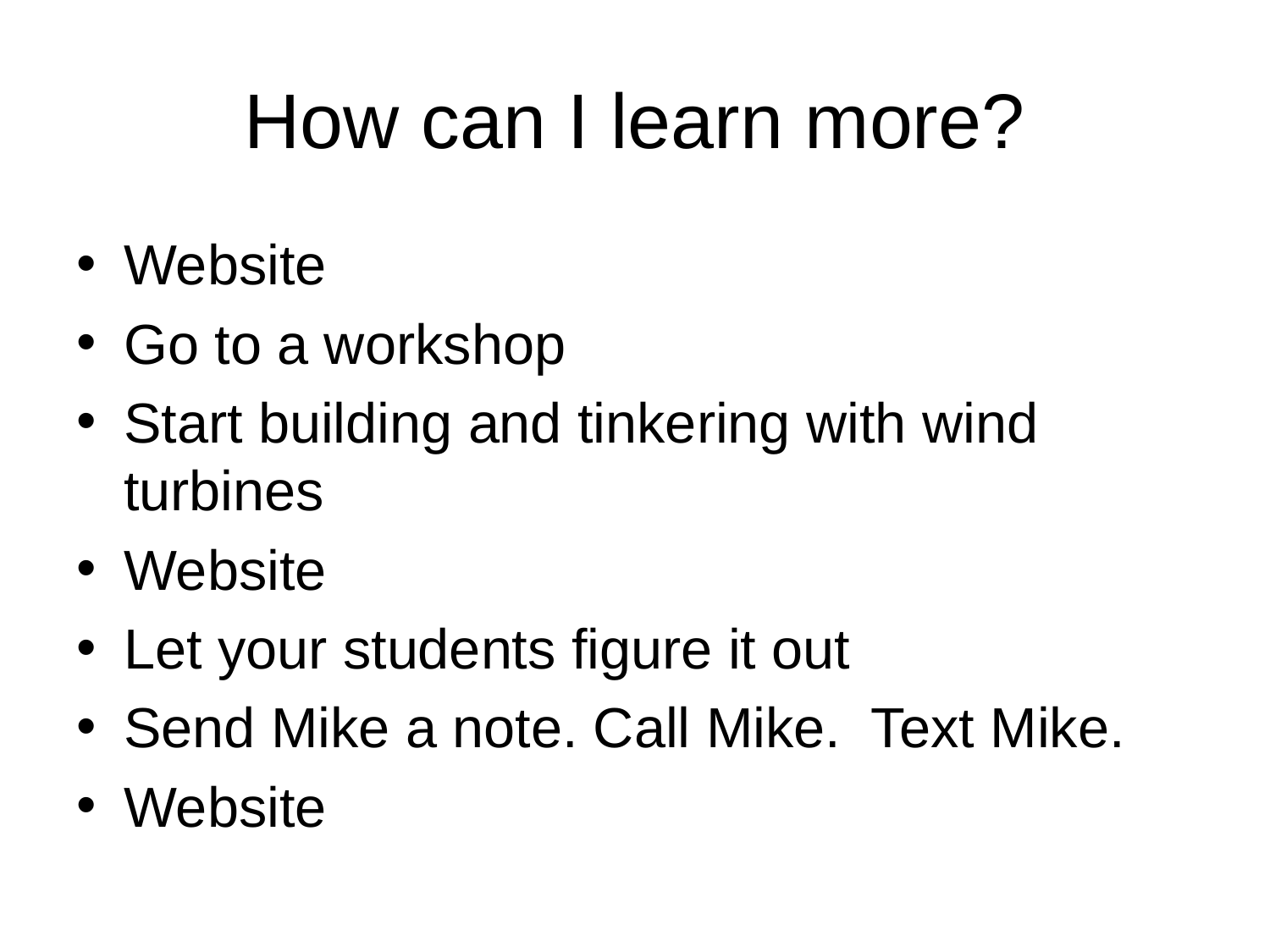

# How can I learn more?
Website
Go to a workshop
Start building and tinkering with wind turbines
Website
Let your students figure it out
Send Mike a note. Call Mike.  Text Mike.
Website